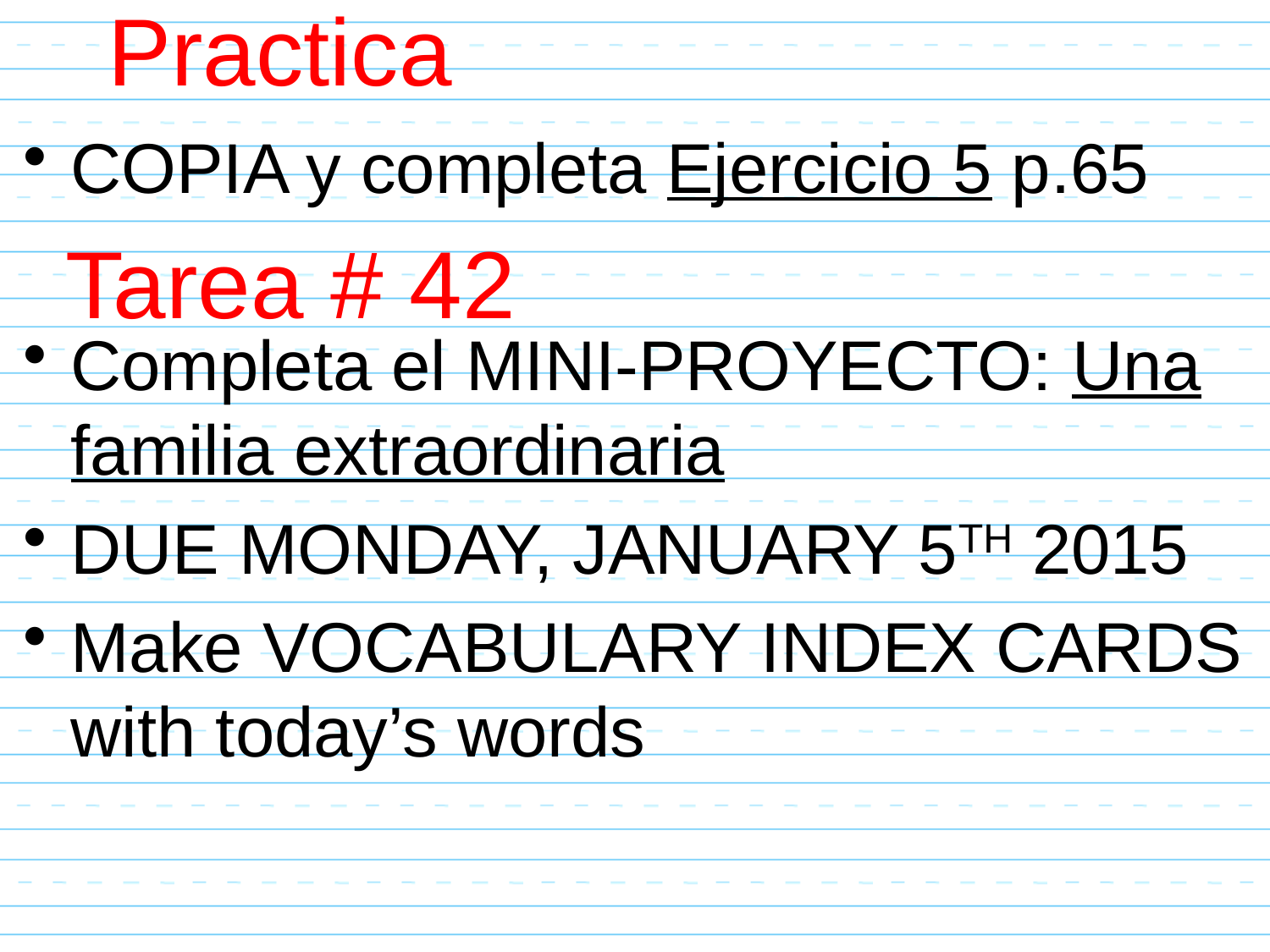

# Practica
COPIA y completa Ejercicio 5 p.65

Completa el MINI-PROYECTO: Una familia extraordinaria
DUE MONDAY, JANUARY 5TH 2015
Make VOCABULARY INDEX CARDS with today’s words
Tarea # 42